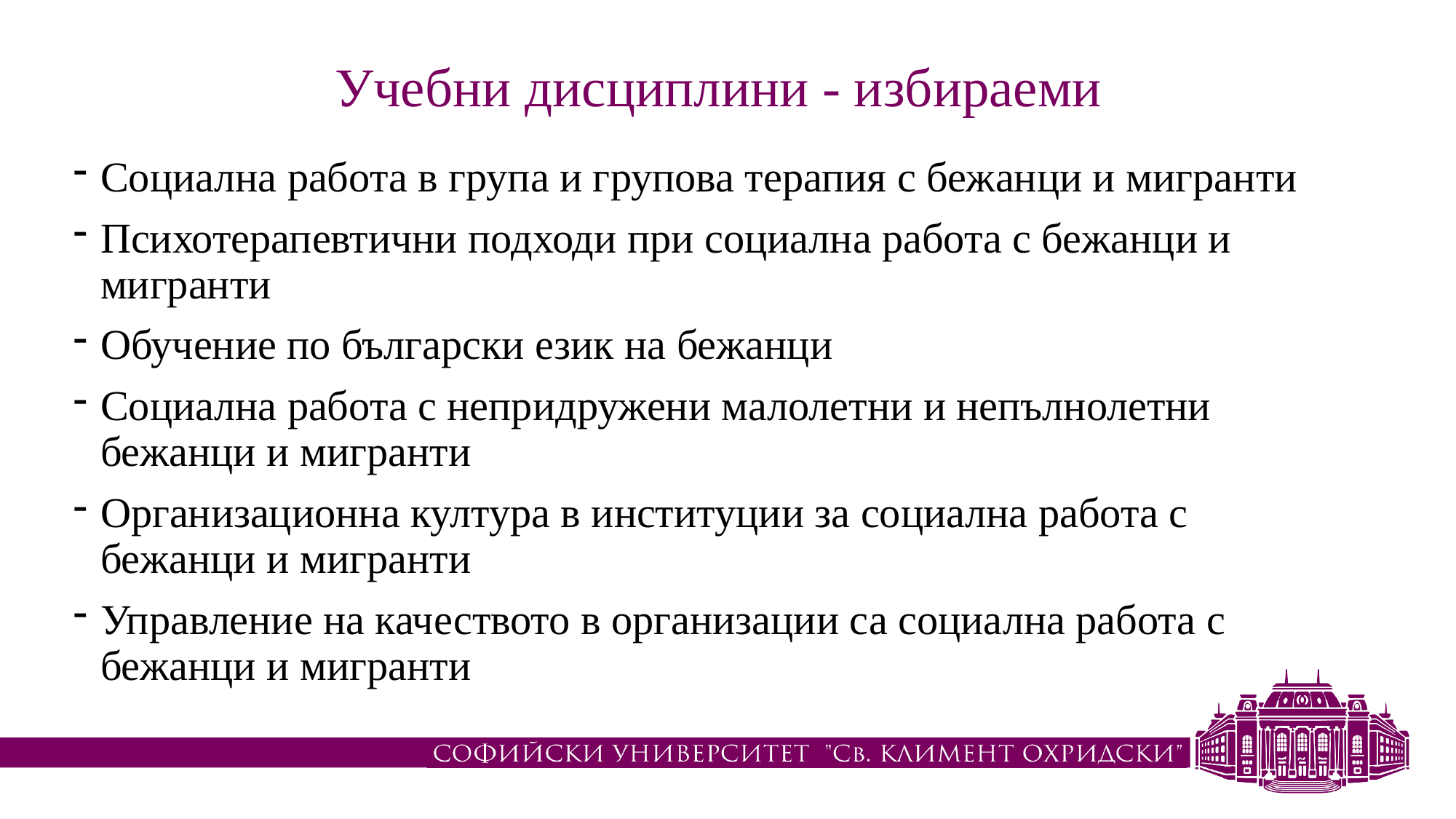

# Учебни дисциплини - избираеми
Социална работа в група и групова терапия с бежанци и мигранти
Психотерапевтични подходи при социална работа с бежанци и мигранти
Обучение по български език на бежанци
Социална работа с непридружени малолетни и непълнолетни бежанци и мигранти
Организационна култура в институции за социална работа с бежанци и мигранти
Управление на качеството в организации са социална работа с бежанци и мигранти